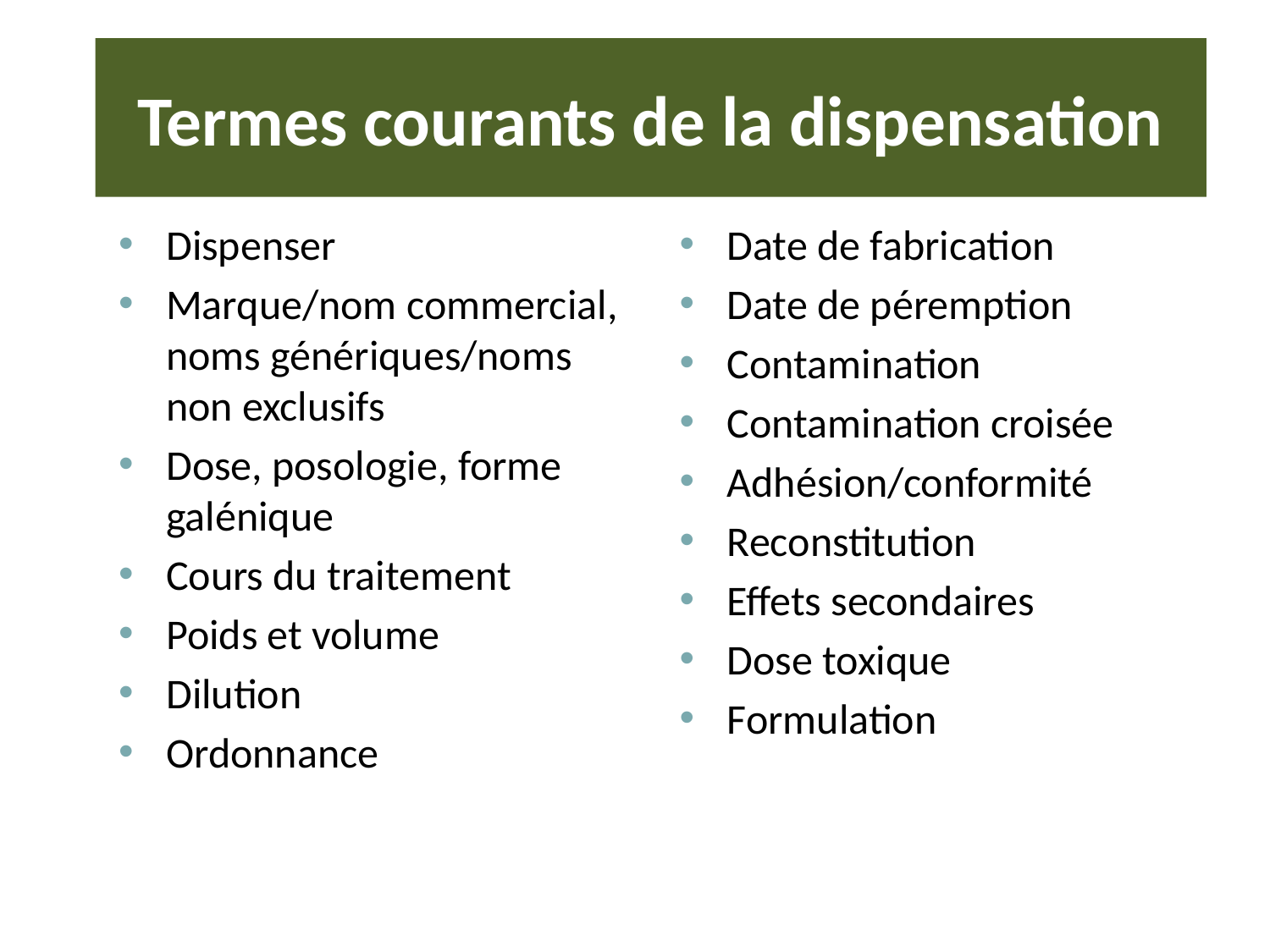

# Termes courants de la dispensation
Dispenser
Marque/nom commercial, noms génériques/noms non exclusifs
Dose, posologie, forme galénique
Cours du traitement
Poids et volume
Dilution
Ordonnance
Date de fabrication
Date de péremption
Contamination
Contamination croisée
Adhésion/conformité
Reconstitution
Effets secondaires
Dose toxique
Formulation